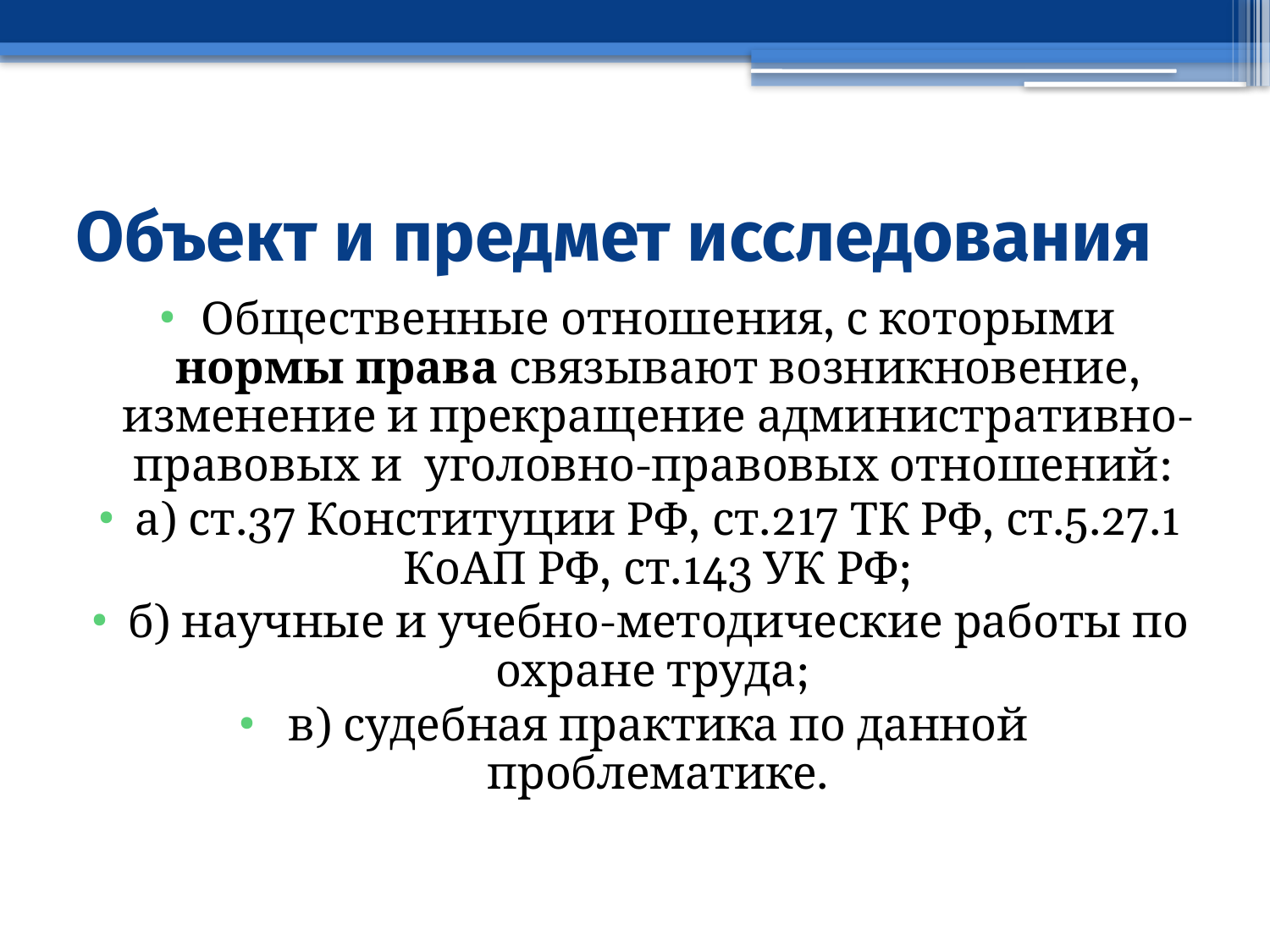

# Объект и предмет исследования

Общественные отношения, с которыми нормы права связывают возникновение, изменение и прекращение административно-правовых и  уголовно-правовых отношений:
а) ст.37 Конституции РФ, ст.217 ТК РФ, ст.5.27.1 КоАП РФ, ст.143 УК РФ;
б) научные и учебно-методические работы по охране труда;
в) судебная практика по данной проблематике.